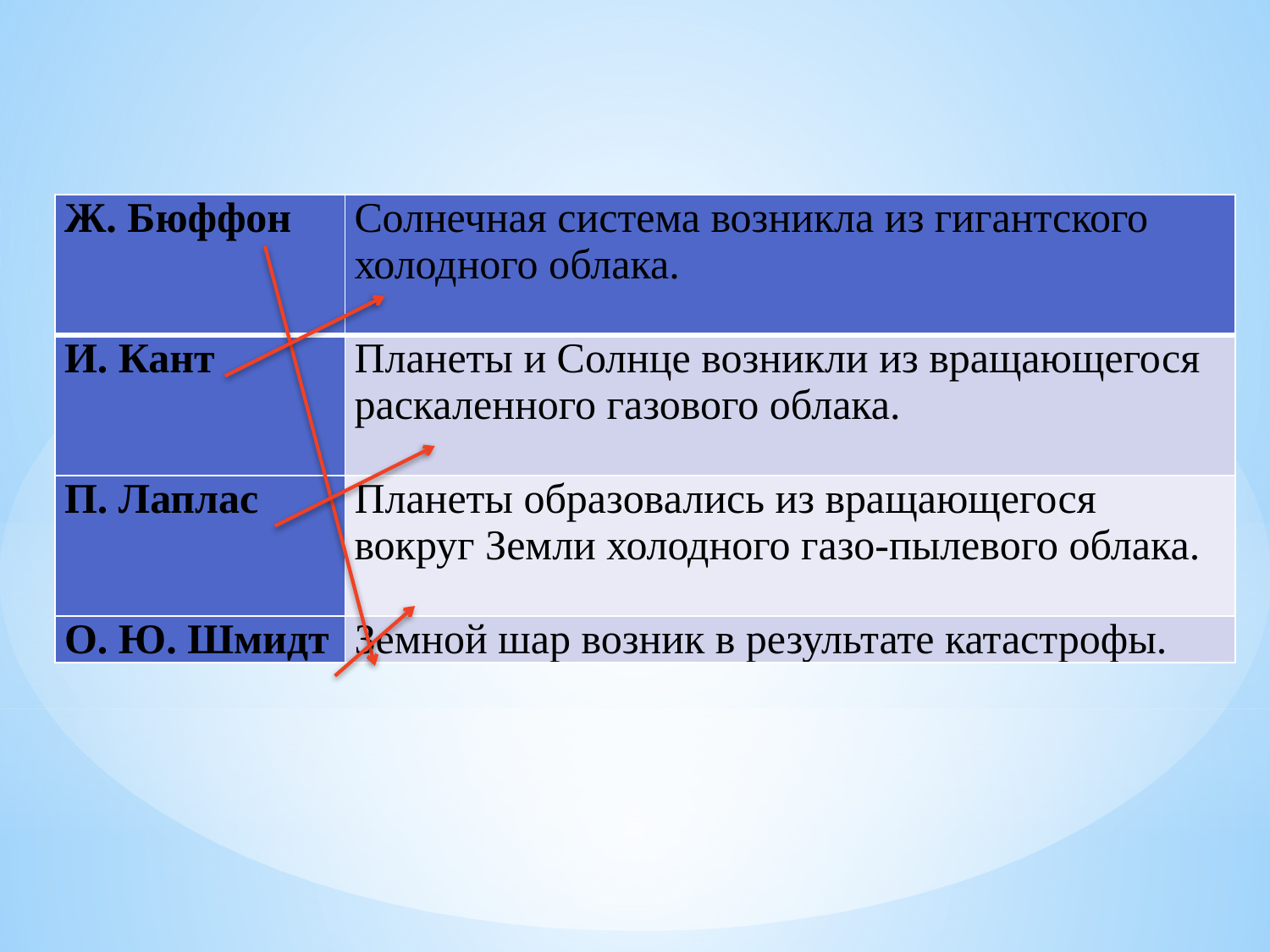

| Ж. Бюффон | Солнечная система возникла из гигантского холодного облака. |
| --- | --- |
| И. Кант | Планеты и Солнце возникли из вращающегося раскаленного газового облака. |
| П. Лаплас | Планеты образовались из вращающегося вокруг Земли холодного газо-пылевого облака. |
| О. Ю. Шмидт | Земной шар возник в результате катастрофы. |